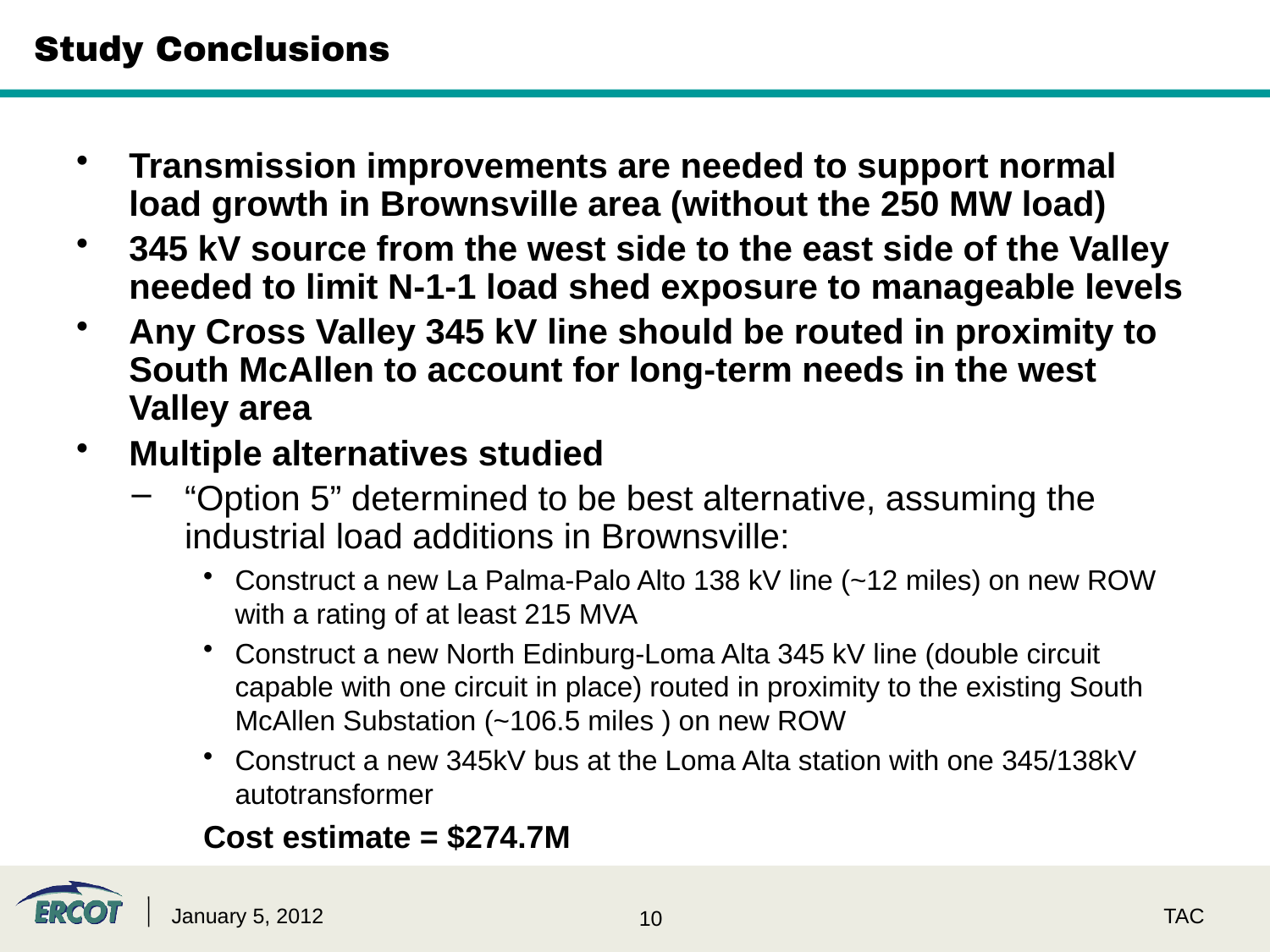

Study Conclusions
Transmission improvements are needed to support normal load growth in Brownsville area (without the 250 MW load)
345 kV source from the west side to the east side of the Valley needed to limit N-1-1 load shed exposure to manageable levels
Any Cross Valley 345 kV line should be routed in proximity to South McAllen to account for long-term needs in the west Valley area
Multiple alternatives studied
“Option 5” determined to be best alternative, assuming the industrial load additions in Brownsville:
Construct a new La Palma-Palo Alto 138 kV line (~12 miles) on new ROW with a rating of at least 215 MVA
Construct a new North Edinburg-Loma Alta 345 kV line (double circuit capable with one circuit in place) routed in proximity to the existing South McAllen Substation (~106.5 miles ) on new ROW
Construct a new 345kV bus at the Loma Alta station with one 345/138kV autotransformer
Cost estimate = $274.7M
January 5, 2012
TAC